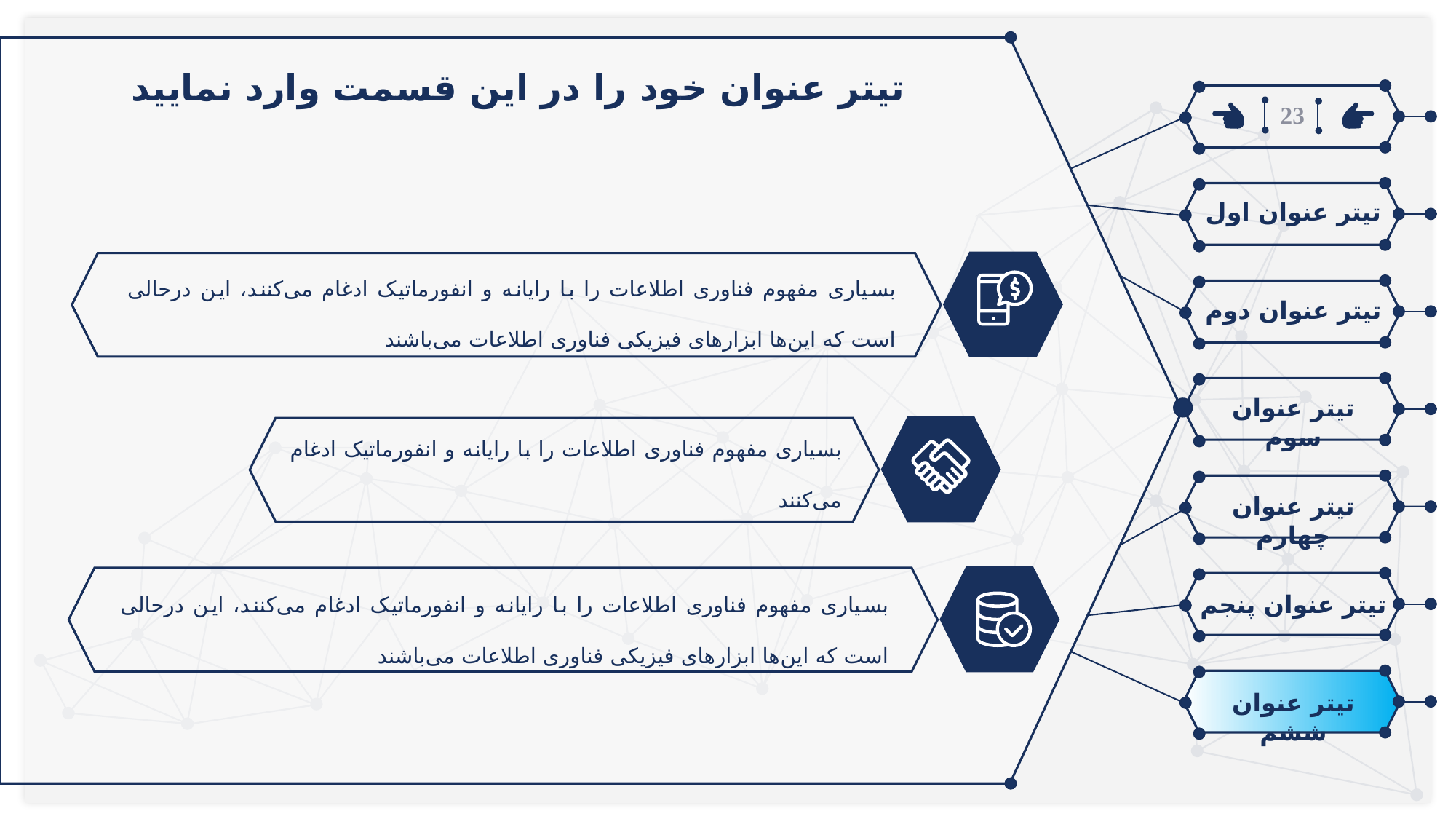

تیتر عنوان خود را در این قسمت وارد نمایید
23

تیتر عنوان اول
بسیاری مفهوم فناوری اطلاعات را با رایانه و انفورماتیک ادغام می‌کنند، این درحالی است که این‌ها ابزارهای فیزیکی فناوری اطلاعات می‌باشند

تیتر عنوان دوم
تیتر عنوان سوم
بسیاری مفهوم فناوری اطلاعات را با رایانه و انفورماتیک ادغام می‌کنند

تیتر عنوان چهارم
بسیاری مفهوم فناوری اطلاعات را با رایانه و انفورماتیک ادغام می‌کنند، این درحالی است که این‌ها ابزارهای فیزیکی فناوری اطلاعات می‌باشند

تیتر عنوان پنجم

تیتر عنوان ششم